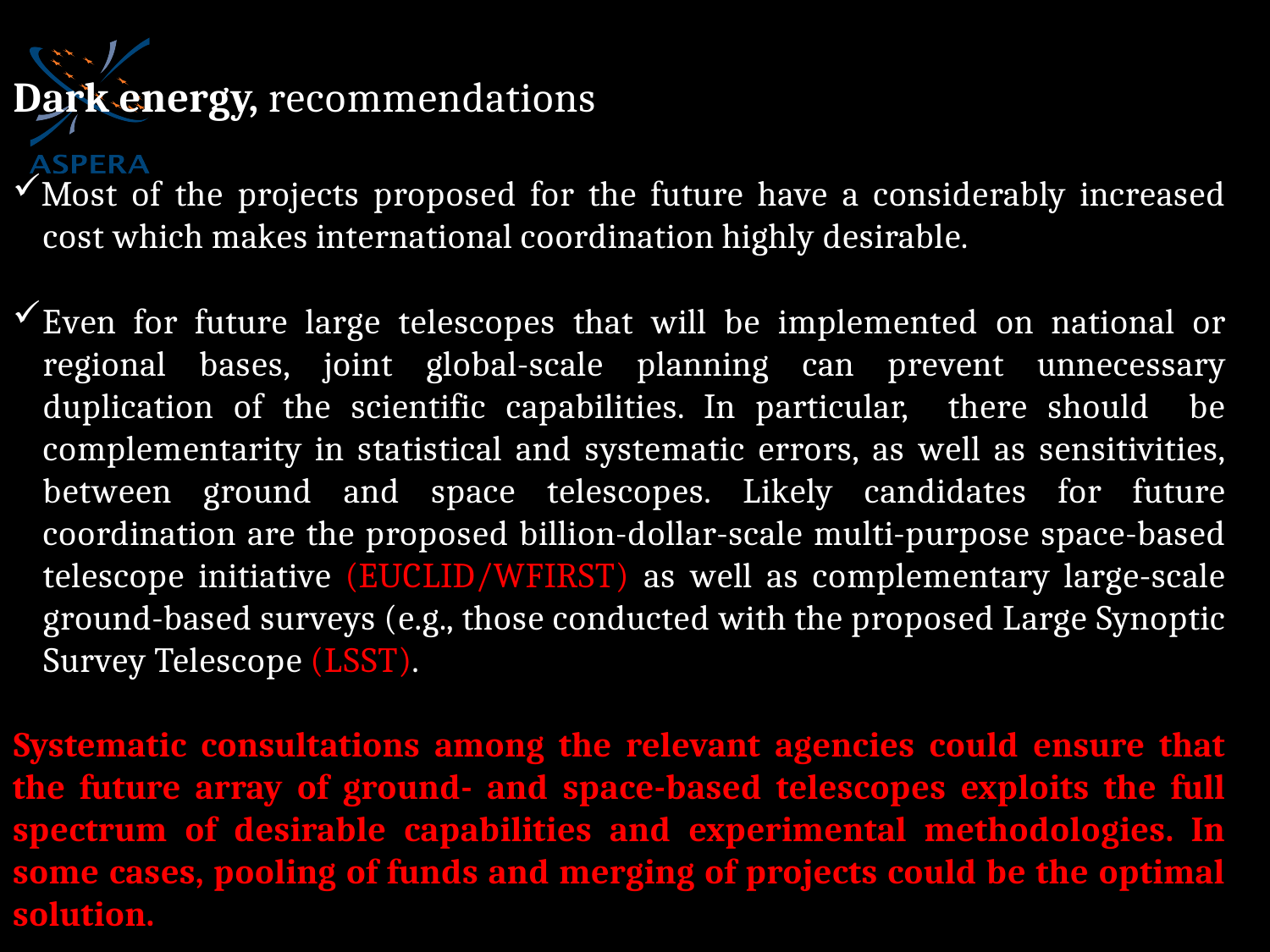

Dark energy, recommendations

Most of the projects proposed for the future have a considerably increased cost which makes international coordination highly desirable.

Even for future large telescopes that will be implemented on national or regional bases, joint global-scale planning can prevent unnecessary duplication of the scientific capabilities. In particular,  there should  be complementarity in statistical and systematic errors, as well as sensitivities, between ground and space telescopes. Likely candidates for future coordination are the proposed billion-dollar-scale multi-purpose space-based telescope initiative (EUCLID/WFIRST) as well as complementary large-scale ground-based surveys (e.g., those conducted with the proposed Large Synoptic Survey Telescope (LSST).

Systematic consultations among the relevant agencies could ensure that the future array of ground- and space-based telescopes exploits the full spectrum of desirable capabilities and experimental methodologies. In some cases, pooling of funds and merging of projects could be the optimal solution.